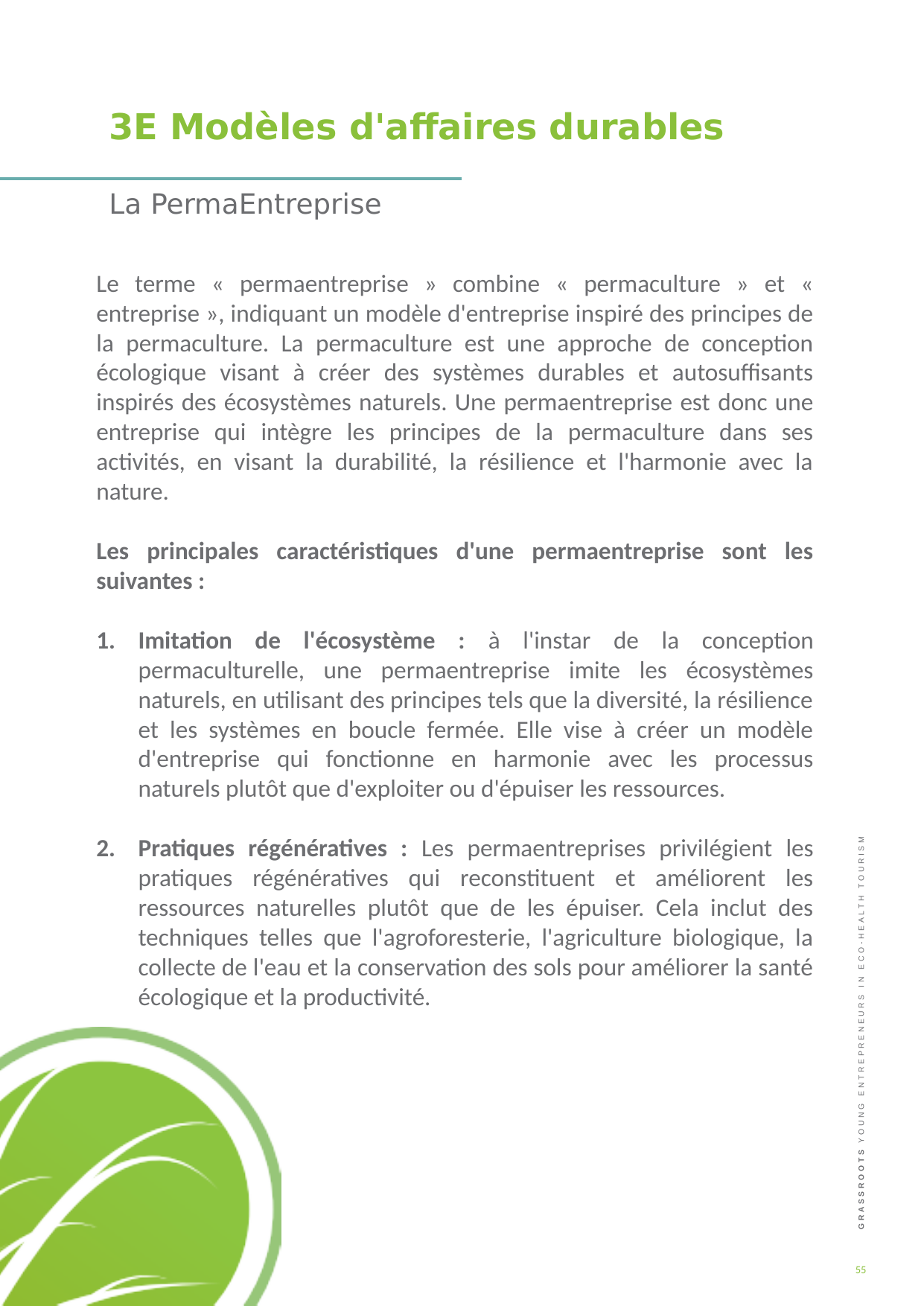

3E Modèles d'affaires durables
La PermaEntreprise
Le terme « permaentreprise » combine « permaculture » et « entreprise », indiquant un modèle d'entreprise inspiré des principes de la permaculture. La permaculture est une approche de conception écologique visant à créer des systèmes durables et autosuffisants inspirés des écosystèmes naturels. Une permaentreprise est donc une entreprise qui intègre les principes de la permaculture dans ses activités, en visant la durabilité, la résilience et l'harmonie avec la nature.

Les principales caractéristiques d'une permaentreprise sont les suivantes :

Imitation de l'écosystème : à l'instar de la conception permaculturelle, une permaentreprise imite les écosystèmes naturels, en utilisant des principes tels que la diversité, la résilience et les systèmes en boucle fermée. Elle vise à créer un modèle d'entreprise qui fonctionne en harmonie avec les processus naturels plutôt que d'exploiter ou d'épuiser les ressources.

Pratiques régénératives : Les permaentreprises privilégient les pratiques régénératives qui reconstituent et améliorent les ressources naturelles plutôt que de les épuiser. Cela inclut des techniques telles que l'agroforesterie, l'agriculture biologique, la collecte de l'eau et la conservation des sols pour améliorer la santé écologique et la productivité.

55